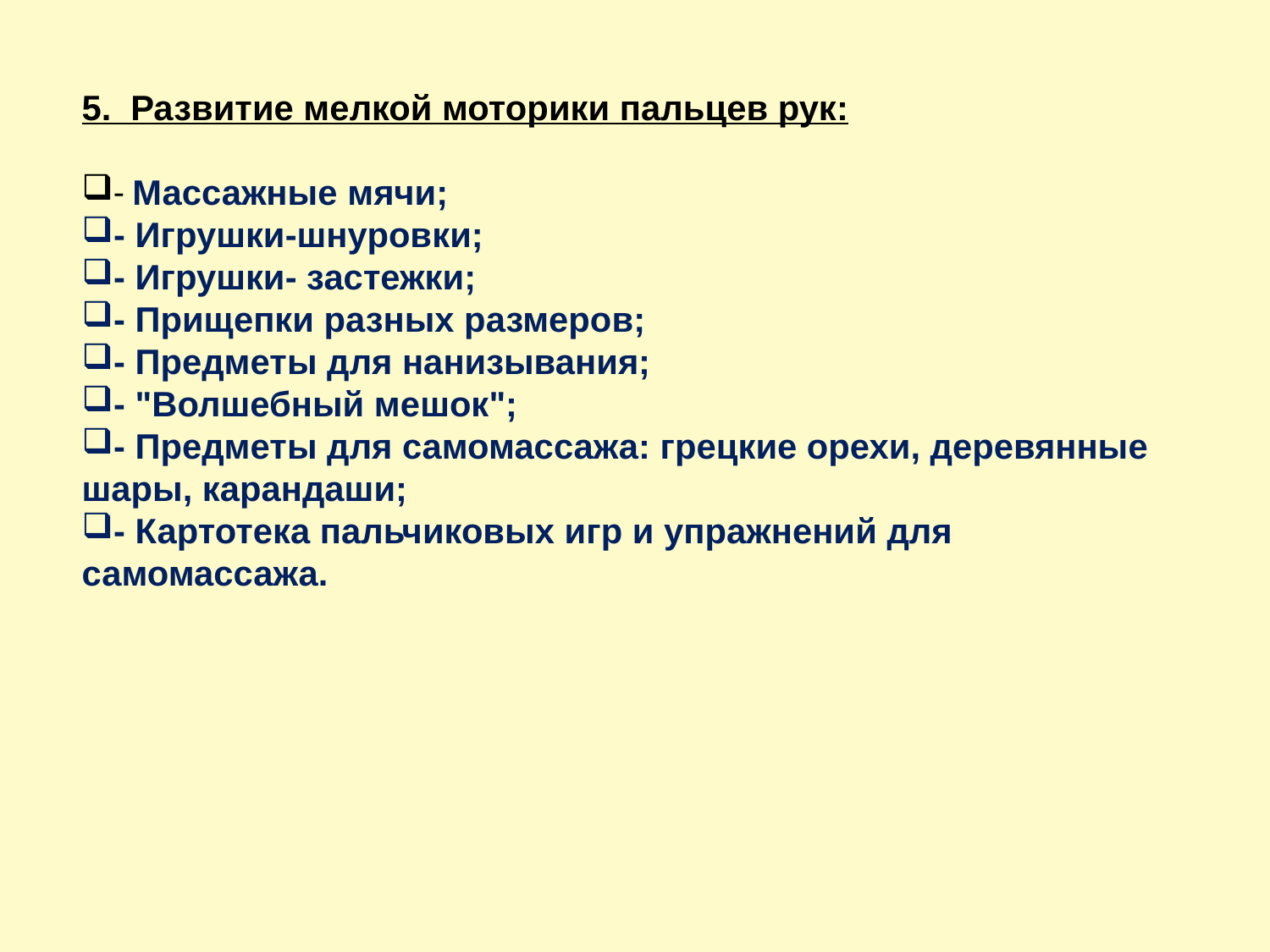

5.  Развитие мелкой моторики пальцев рук:

- Массажные мячи;
- Игрушки-шнуровки;
- Игрушки- застежки;
- Прищепки разных размеров;
- Предметы для нанизывания;
- "Волшебный мешок";
- Предметы для самомассажа: грецкие орехи, деревянные шары, карандаши;
- Картотека пальчиковых игр и упражнений для самомассажа.